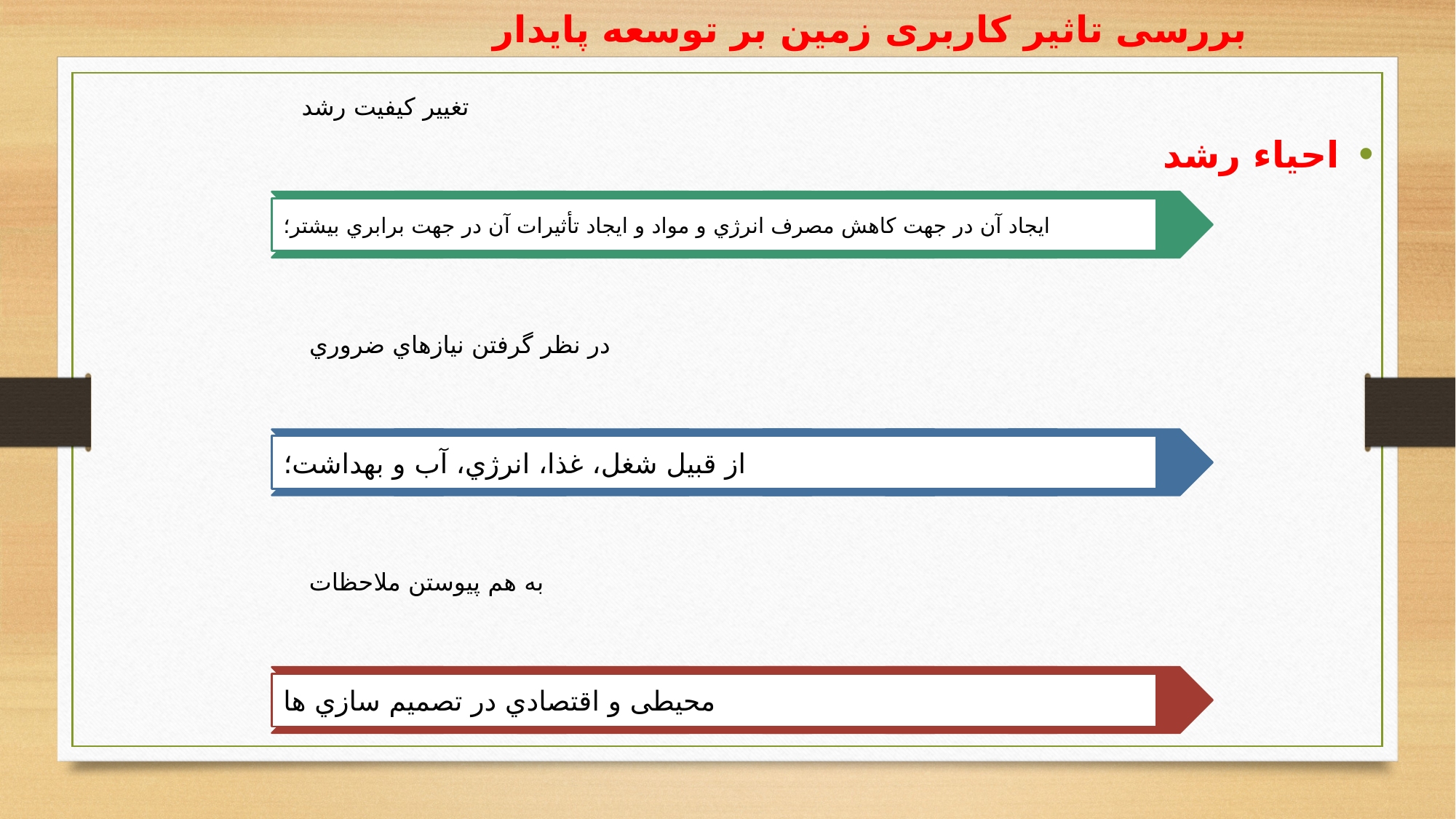

# بررسی تاثیر کاربری زمین بر توسعه پایدار
تغییر کیفیت رشد
ایجاد آن در جهت کاهش مصرف انرژي و مواد و ایجاد تأثیرات آن در جهت برابري بیشتر؛
در نظر گرفتن نیازهاي ضروري
از قبیل شغل، غذا، انرژي، آب و بهداشت؛
محیطی و اقتصادي در تصمیم سازي ها
احیاء رشد